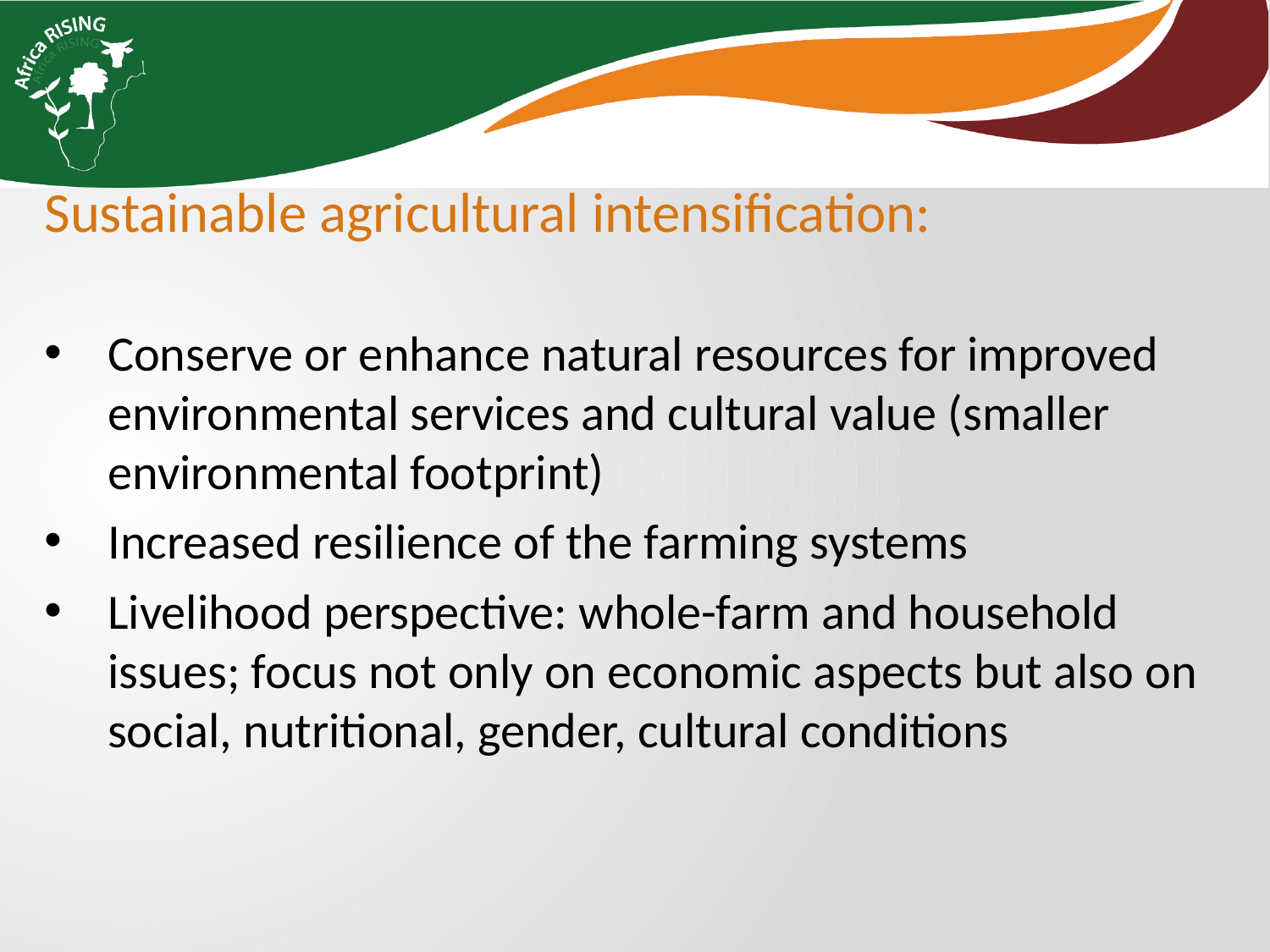

Sustainable agricultural intensification:

Conserve or enhance natural resources for improved environmental services and cultural value (smaller environmental footprint)
Increased resilience of the farming systems
Livelihood perspective: whole-farm and household issues; focus not only on economic aspects but also on social, nutritional, gender, cultural conditions